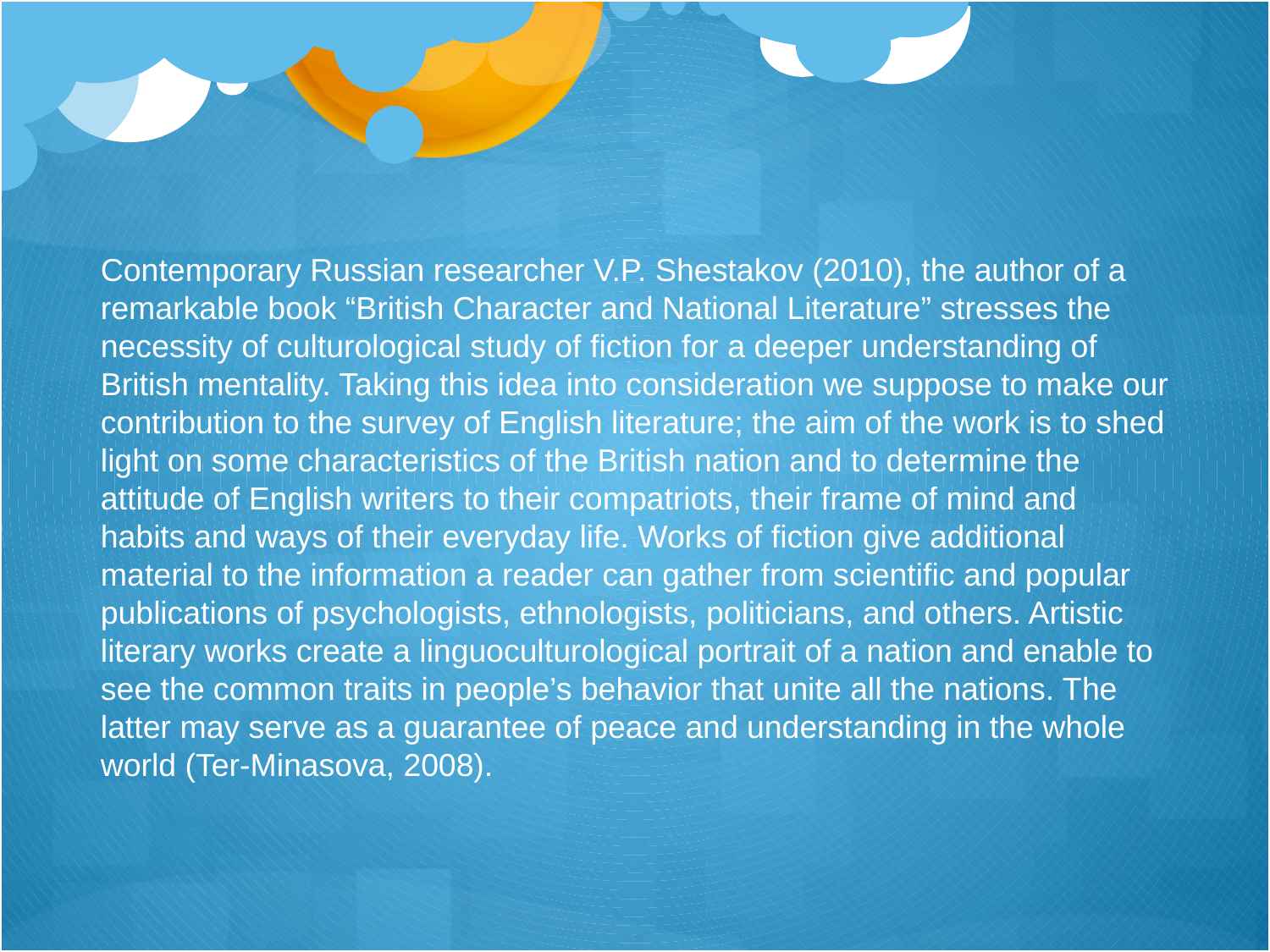

Contemporary Russian researcher V.P. Shestakov (2010), the author of a remarkable book “British Character and National Literature” stresses the necessity of culturological study of fiction for a deeper understanding of British mentality. Taking this idea into consideration we suppose to make our contribution to the survey of English literature; the aim of the work is to shed light on some characteristics of the British nation and to determine the attitude of English writers to their compatriots, their frame of mind and habits and ways of their everyday life. Works of fiction give additional material to the information a reader can gather from scientific and popular publications of psychologists, ethnologists, politicians, and others. Artistic literary works create a linguoculturological portrait of a nation and enable to see the common traits in people’s behavior that unite all the nations. The latter may serve as a guarantee of peace and understanding in the whole world (Ter-Minasova, 2008).